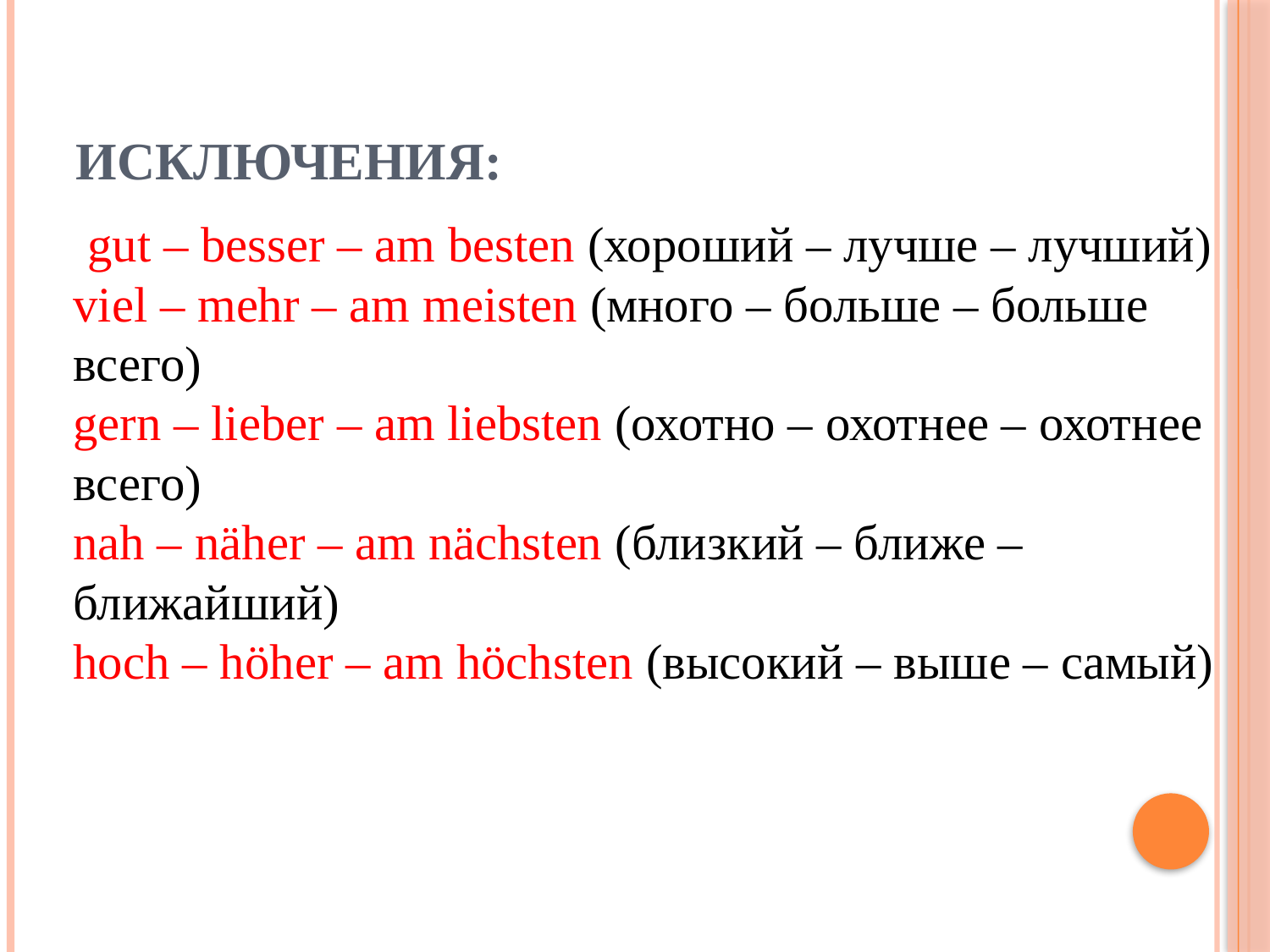

# Исключения:
    gut – besser – am besten (хороший – лучше – лучший)
viel – mehr – am meisten (много – больше – больше всего)
gern – lieber – am liebsten (охотно – охотнее – охотнее всего)
nah – näher – am nächsten (близкий – ближе – ближайший)
hoch – höher – am höchsten (высокий – выше – самый)